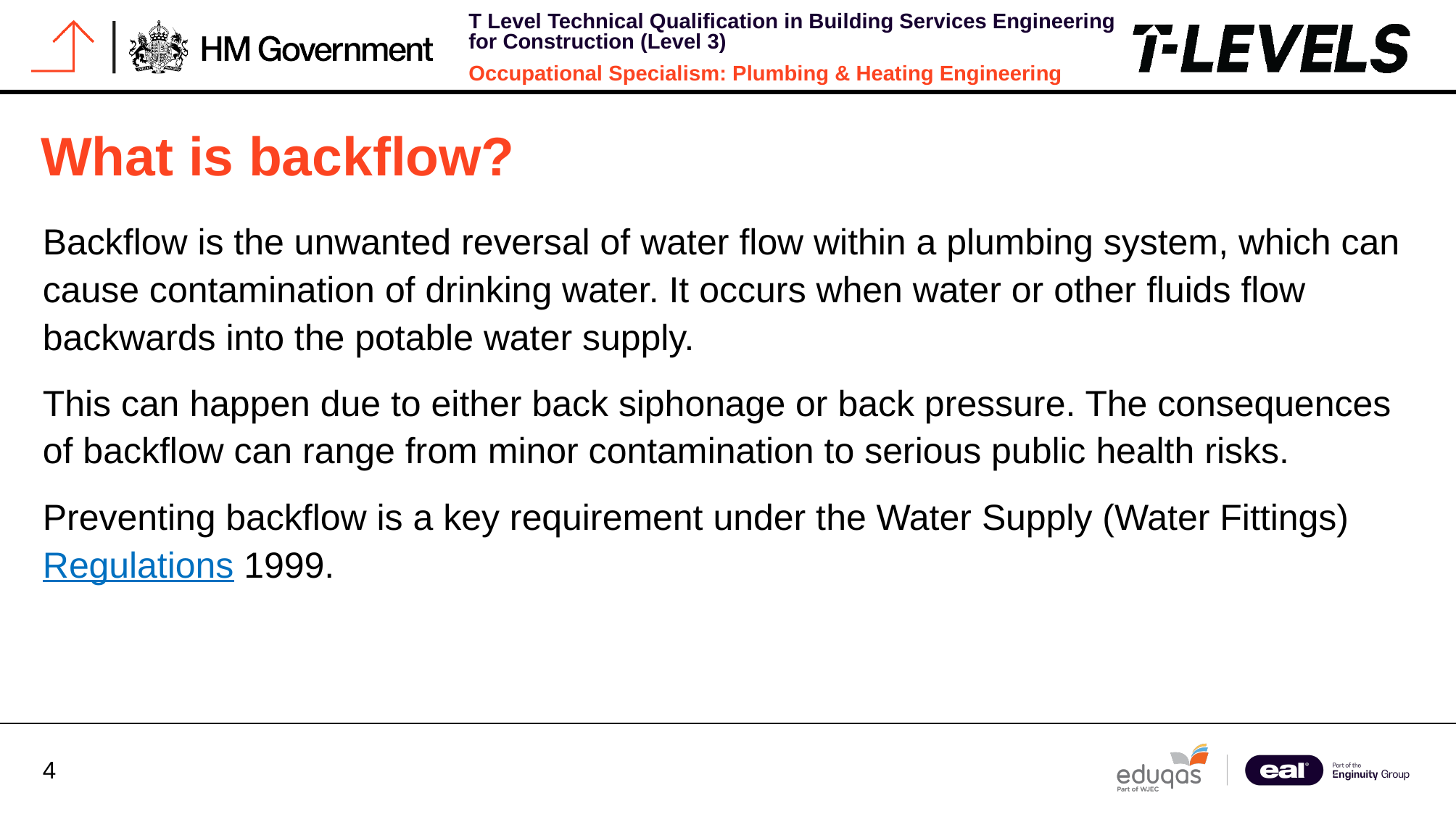

# What is backflow?
Backflow is the unwanted reversal of water flow within a plumbing system, which can cause contamination of drinking water. It occurs when water or other fluids flow backwards into the potable water supply.
This can happen due to either back siphonage or back pressure. The consequences of backflow can range from minor contamination to serious public health risks.
Preventing backflow is a key requirement under the Water Supply (Water Fittings) Regulations 1999.